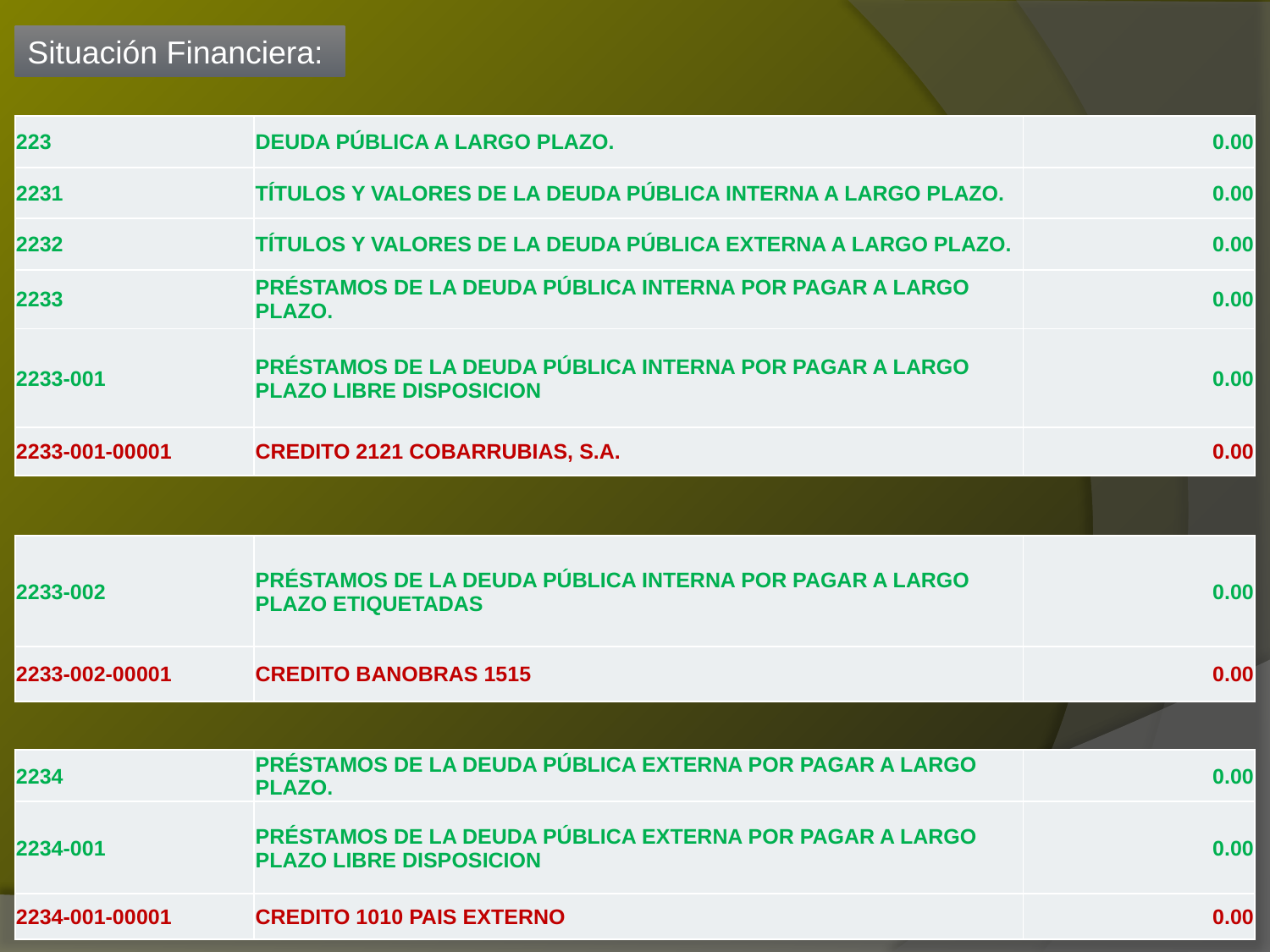

Situación Financiera:
| 223 | DEUDA PÚBLICA A LARGO PLAZO. | 0.00 |
| --- | --- | --- |
| 2231 | TÍTULOS Y VALORES DE LA DEUDA PÚBLICA INTERNA A LARGO PLAZO. | 0.00 |
| 2232 | TÍTULOS Y VALORES DE LA DEUDA PÚBLICA EXTERNA A LARGO PLAZO. | 0.00 |
| 2233 | PRÉSTAMOS DE LA DEUDA PÚBLICA INTERNA POR PAGAR A LARGO PLAZO. | 0.00 |
| 2233-001 | PRÉSTAMOS DE LA DEUDA PÚBLICA INTERNA POR PAGAR A LARGO PLAZO LIBRE DISPOSICION | 0.00 |
| 2233-001-00001 | CREDITO 2121 COBARRUBIAS, S.A. | 0.00 |
| 2233-002 | PRÉSTAMOS DE LA DEUDA PÚBLICA INTERNA POR PAGAR A LARGO PLAZO ETIQUETADAS | 0.00 |
| --- | --- | --- |
| 2233-002-00001 | CREDITO BANOBRAS 1515 | 0.00 |
| 2234 | PRÉSTAMOS DE LA DEUDA PÚBLICA EXTERNA POR PAGAR A LARGO PLAZO. | 0.00 |
| --- | --- | --- |
| 2234-001 | PRÉSTAMOS DE LA DEUDA PÚBLICA EXTERNA POR PAGAR A LARGO PLAZO LIBRE DISPOSICION | 0.00 |
| 2234-001-00001 | CREDITO 1010 PAIS EXTERNO | 0.00 |